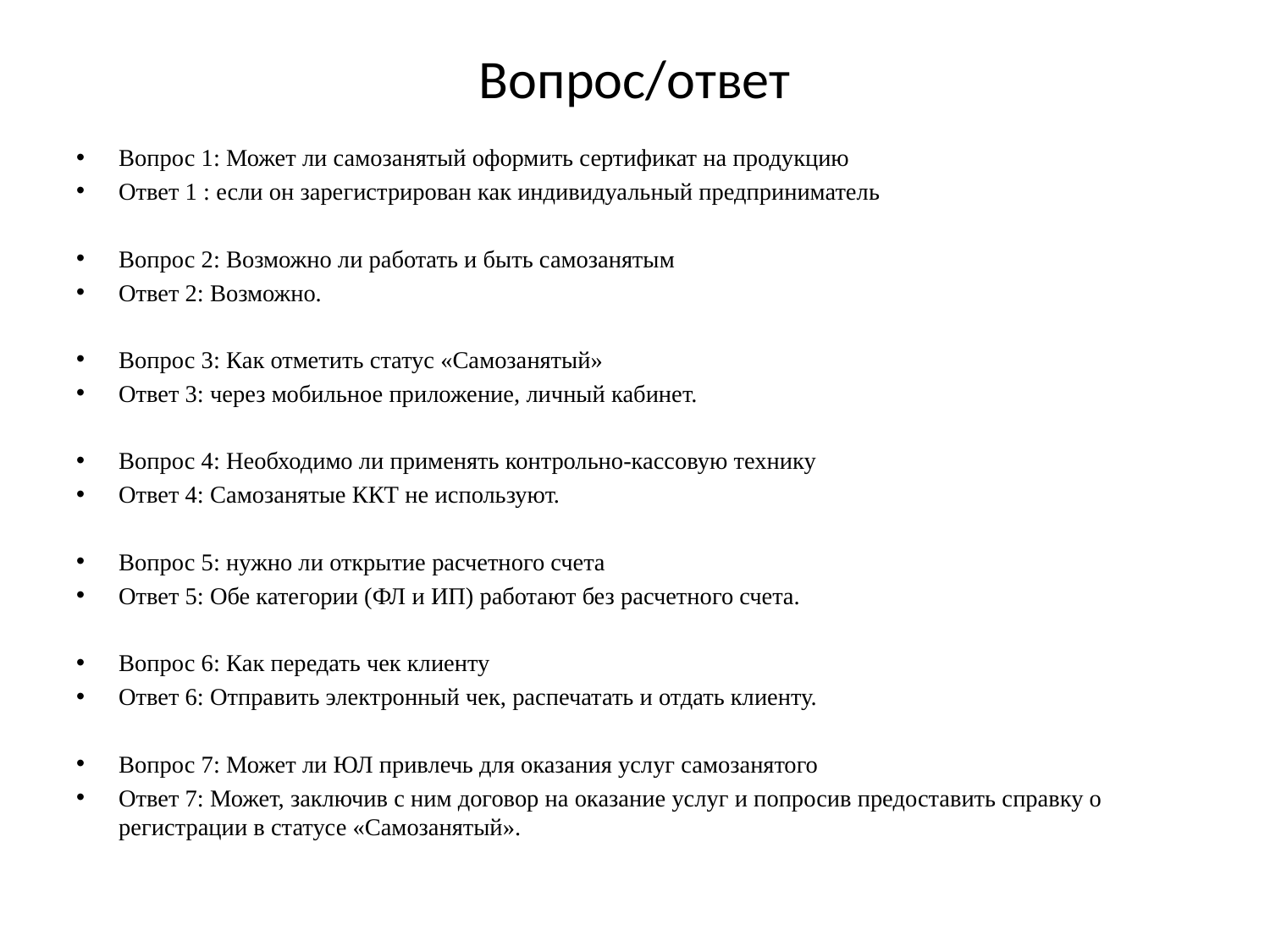

# Вопрос/ответ
Вопрос 1: Может ли самозанятый оформить сертификат на продукцию
Ответ 1 : если он зарегистрирован как индивидуальный предприниматель

Вопрос 2: Возможно ли работать и быть самозанятым
Ответ 2: Возможно.

Вопрос 3: Как отметить статус «Самозанятый»
Ответ 3: через мобильное приложение, личный кабинет.

Вопрос 4: Необходимо ли применять контрольно-кассовую технику
Ответ 4: Самозанятые ККТ не используют.

Вопрос 5: нужно ли открытие расчетного счета
Ответ 5: Обе категории (ФЛ и ИП) работают без расчетного счета.

Вопрос 6: Как передать чек клиенту
Ответ 6: Отправить электронный чек, распечатать и отдать клиенту.

Вопрос 7: Может ли ЮЛ привлечь для оказания услуг самозанятого
Ответ 7: Может, заключив с ним договор на оказание услуг и попросив предоставить справку о регистрации в статусе «Самозанятый».